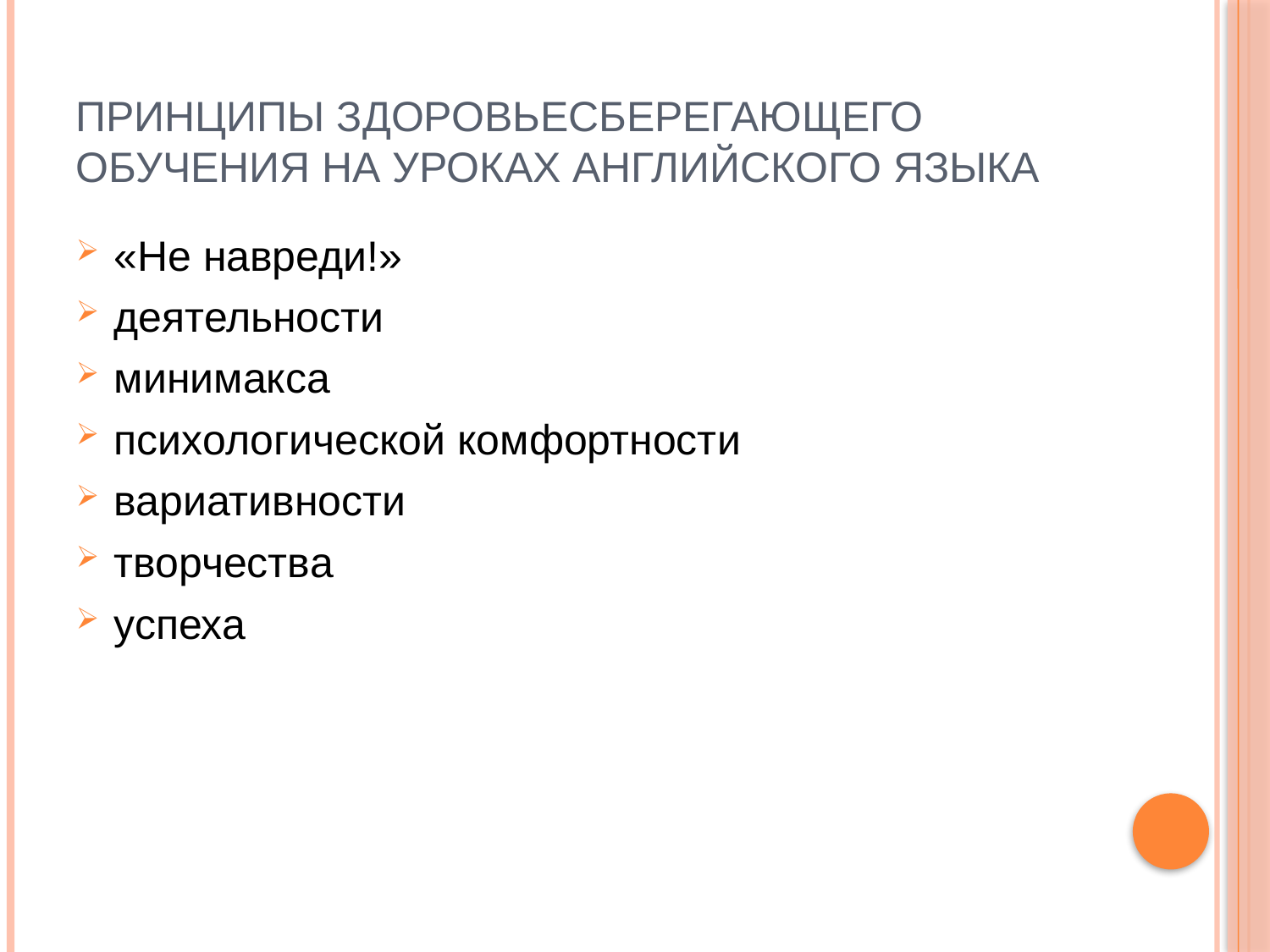

# Принципы здоровьесберегающего обучения на уроках английского языка
«Не навреди!»
деятельности
минимакса
психологической комфортности
вариативности
творчества
успеха